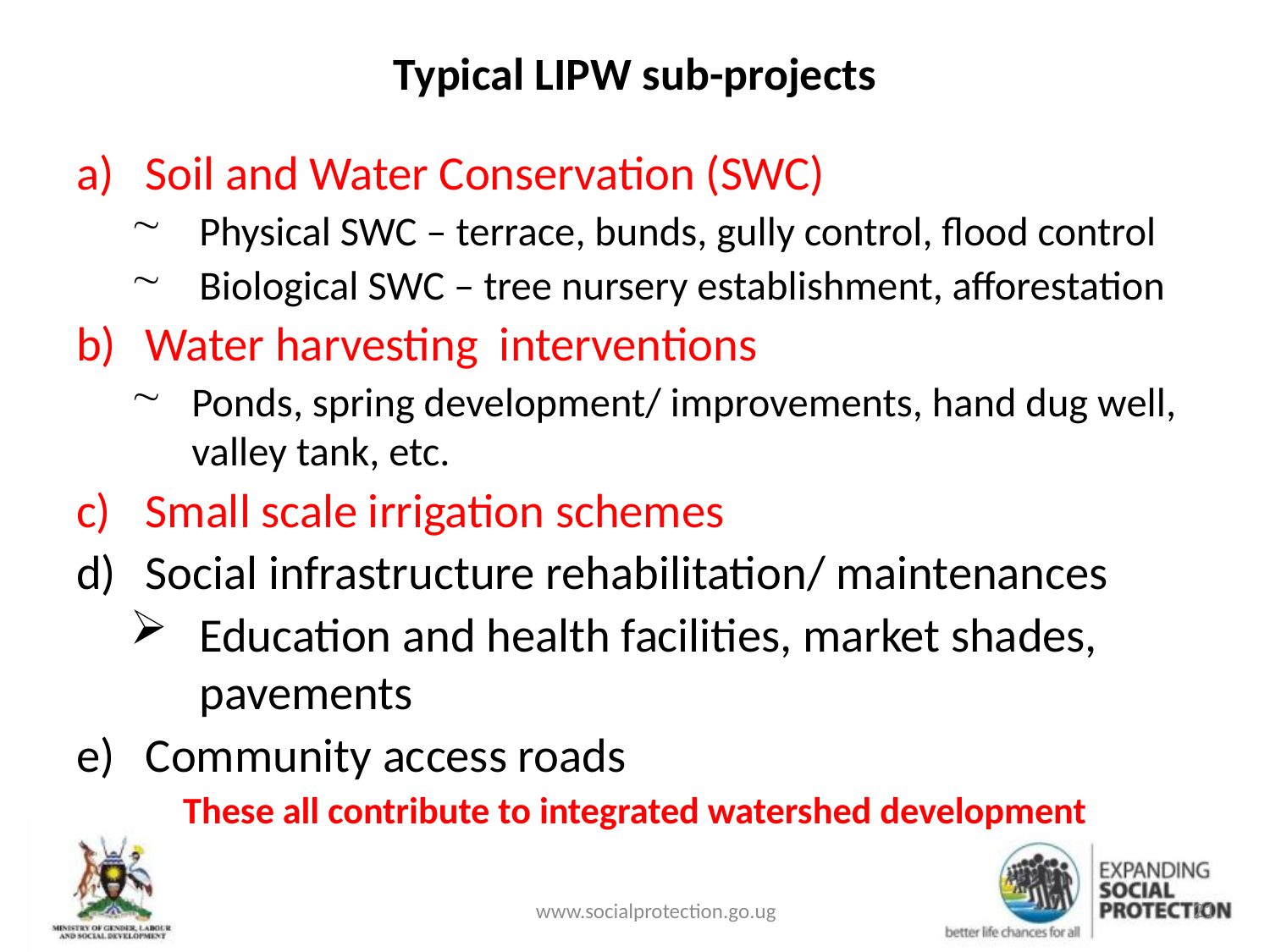

# Typical LIPW sub-projects
Soil and Water Conservation (SWC)
Physical SWC – terrace, bunds, gully control, flood control
Biological SWC – tree nursery establishment, afforestation
Water harvesting  interventions
Ponds, spring development/ improvements, hand dug well, valley tank, etc.
Small scale irrigation schemes
Social infrastructure rehabilitation/ maintenances
Education and health facilities, market shades, pavements
Community access roads
These all contribute to integrated watershed development